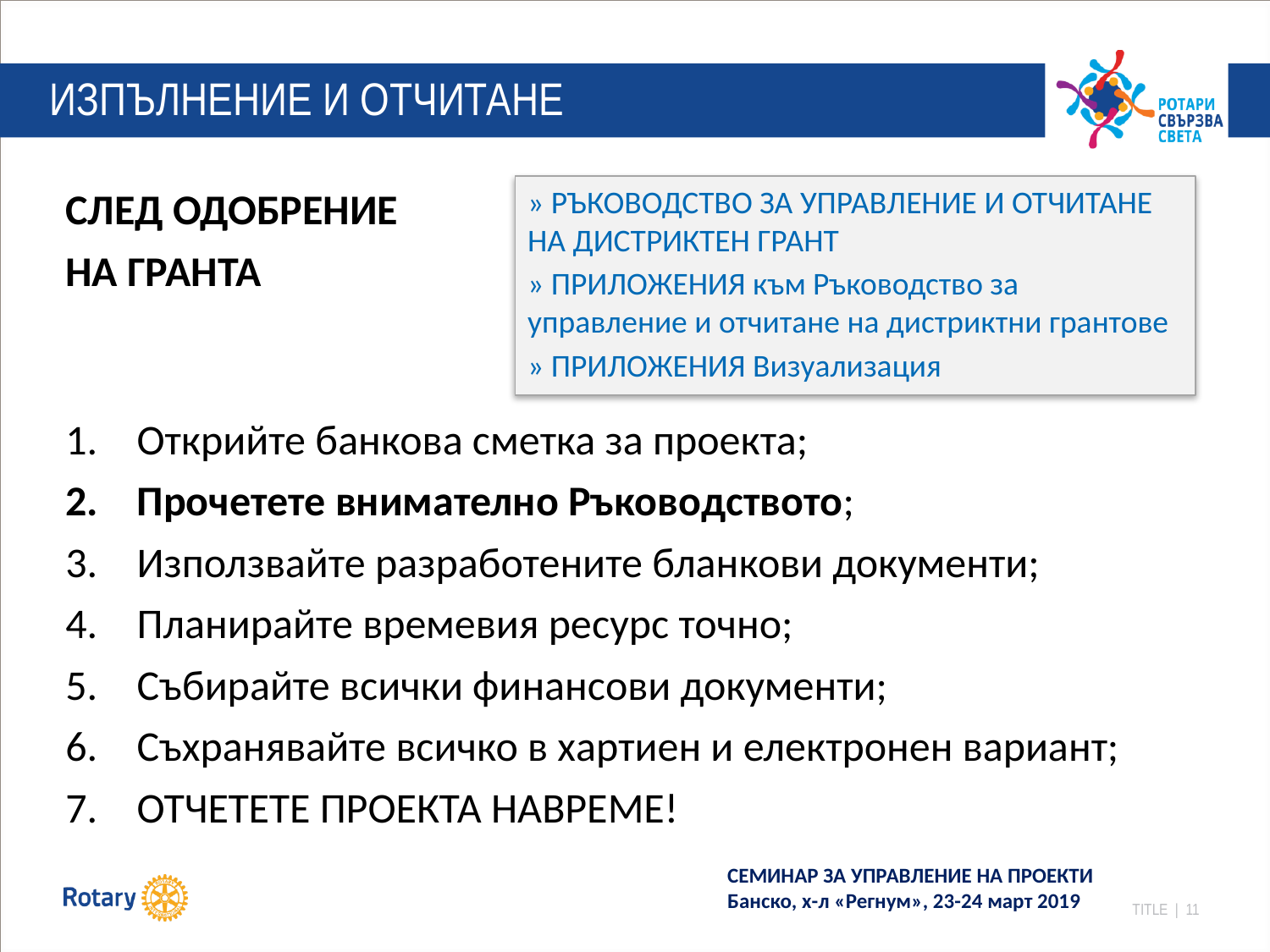

# ИЗПЪЛНЕНИЕ И ОТЧИТАНЕ
» РЪКОВОДСТВО ЗА УПРАВЛЕНИЕ И ОТЧИТАНЕ НА ДИСТРИКТЕН ГРАНТ
» ПРИЛОЖЕНИЯ към Ръководство за управление и отчитане на дистриктни грантове
» ПРИЛОЖЕНИЯ Визуализация

СЛЕД ОДОБРЕНИЕ
НА ГРАНТА
Открийте банкова сметка за проекта;
Прочетете внимателно Ръководството;
Използвайте разработените бланкови документи;
Планирайте времевия ресурс точно;
Събирайте всички финансови документи;
Съхранявайте всичко в хартиен и електронен вариант;
ОТЧЕТЕТЕ ПРОЕКТА НАВРЕМЕ!